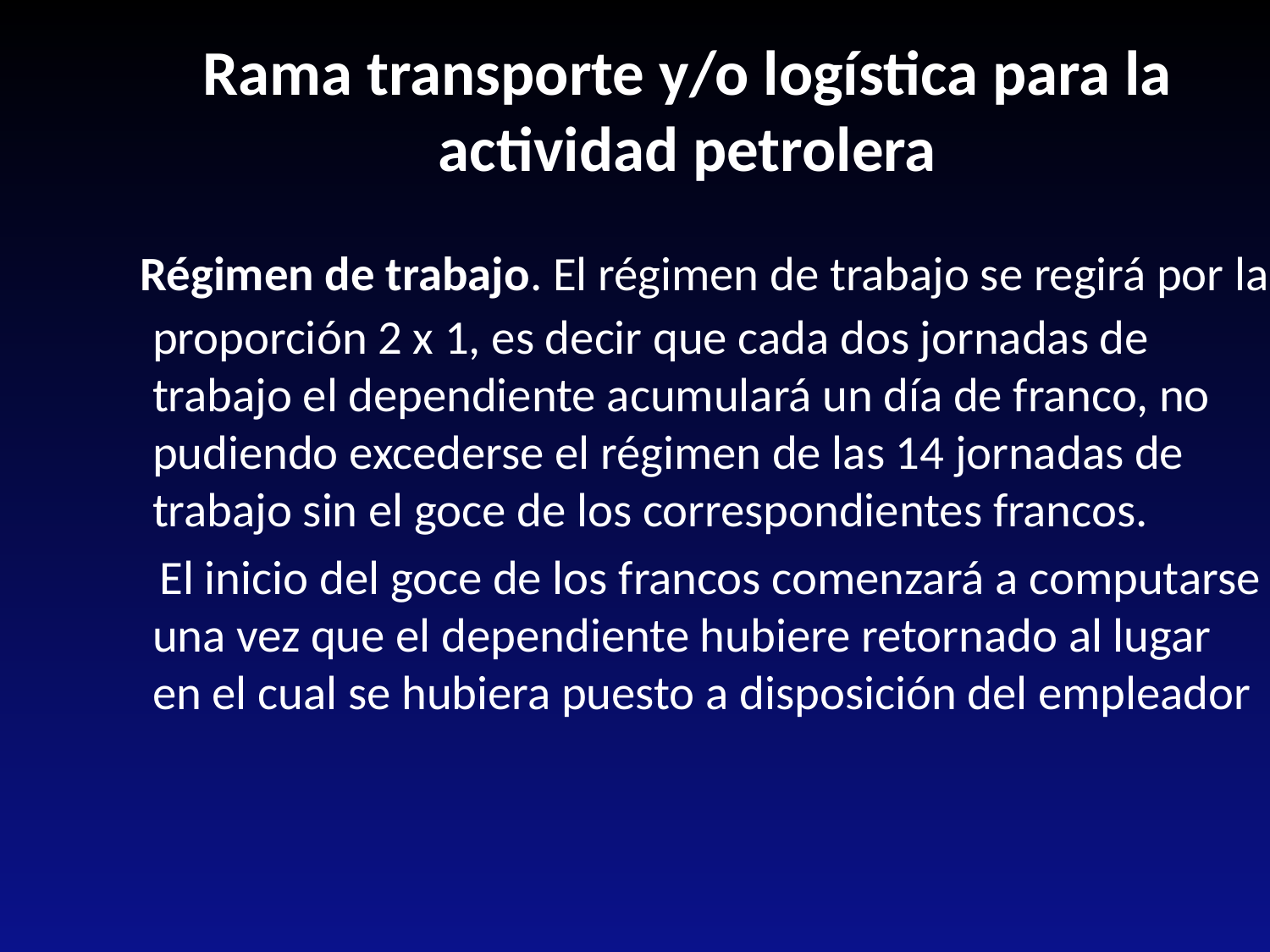

Rama transporte y/o logística para la actividad petrolera
  Régimen de trabajo. El régimen de trabajo se regirá por la proporción 2 x 1, es decir que cada dos jornadas de trabajo el dependiente acumulará un día de franco, no  pudiendo excederse el régimen de las 14 jornadas de trabajo sin el goce de los correspondientes francos.
     El inicio del goce de los francos comenzará a computarse una vez que el dependiente hubiere retornado al lugar en el cual se hubiera puesto a disposición del empleador